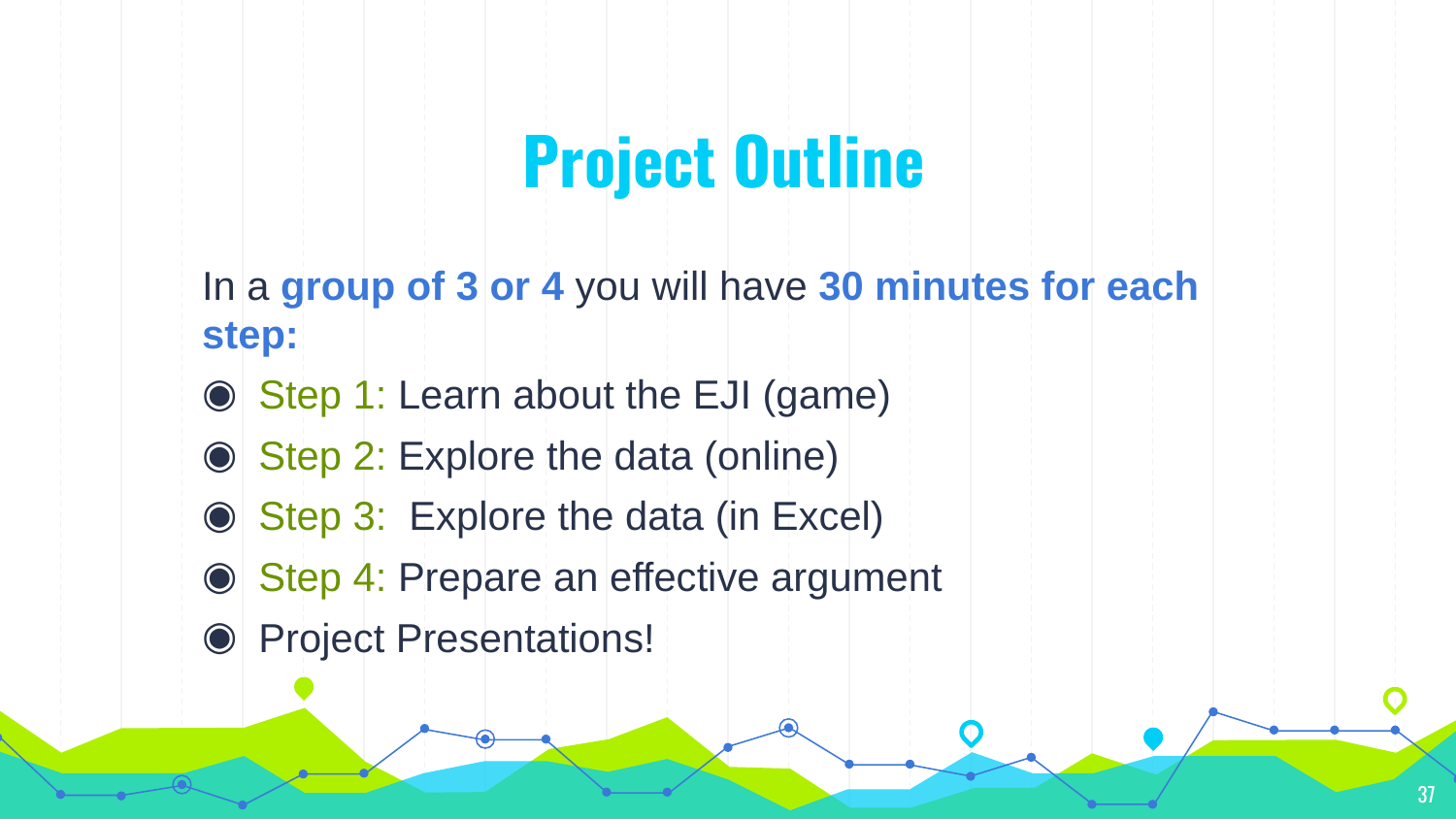

# Project Outline
In a group of 3 or 4 you will have 30 minutes for each step:
Step 1: Learn about the EJI (game)
Step 2: Explore the data (online)
Step 3:  Explore the data (in Excel)
Step 4: Prepare an effective argument
Project Presentations!
37